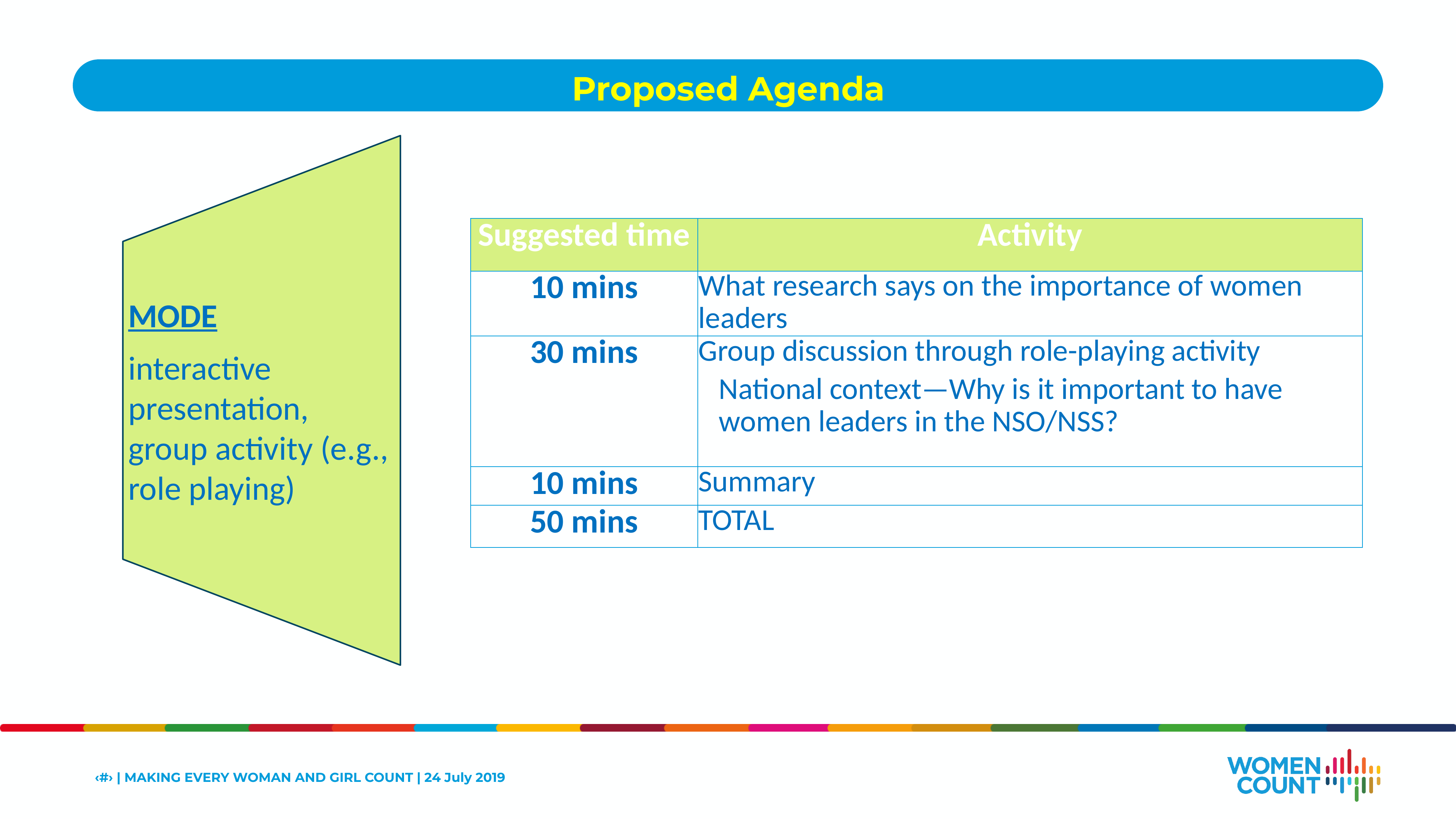

Proposed Agenda
| Suggested time | Activity |
| --- | --- |
| 10 mins | What research says on the importance of women leaders |
| 30 mins | Group discussion through role-playing activity National context—Why is it important to have women leaders in the NSO/NSS? |
| 10 mins | Summary |
| 50 mins | TOTAL |
MODE

interactive presentation, group activity (e.g., role playing)
‹#› | MAKING EVERY WOMAN AND GIRL COUNT | 24 July 2019